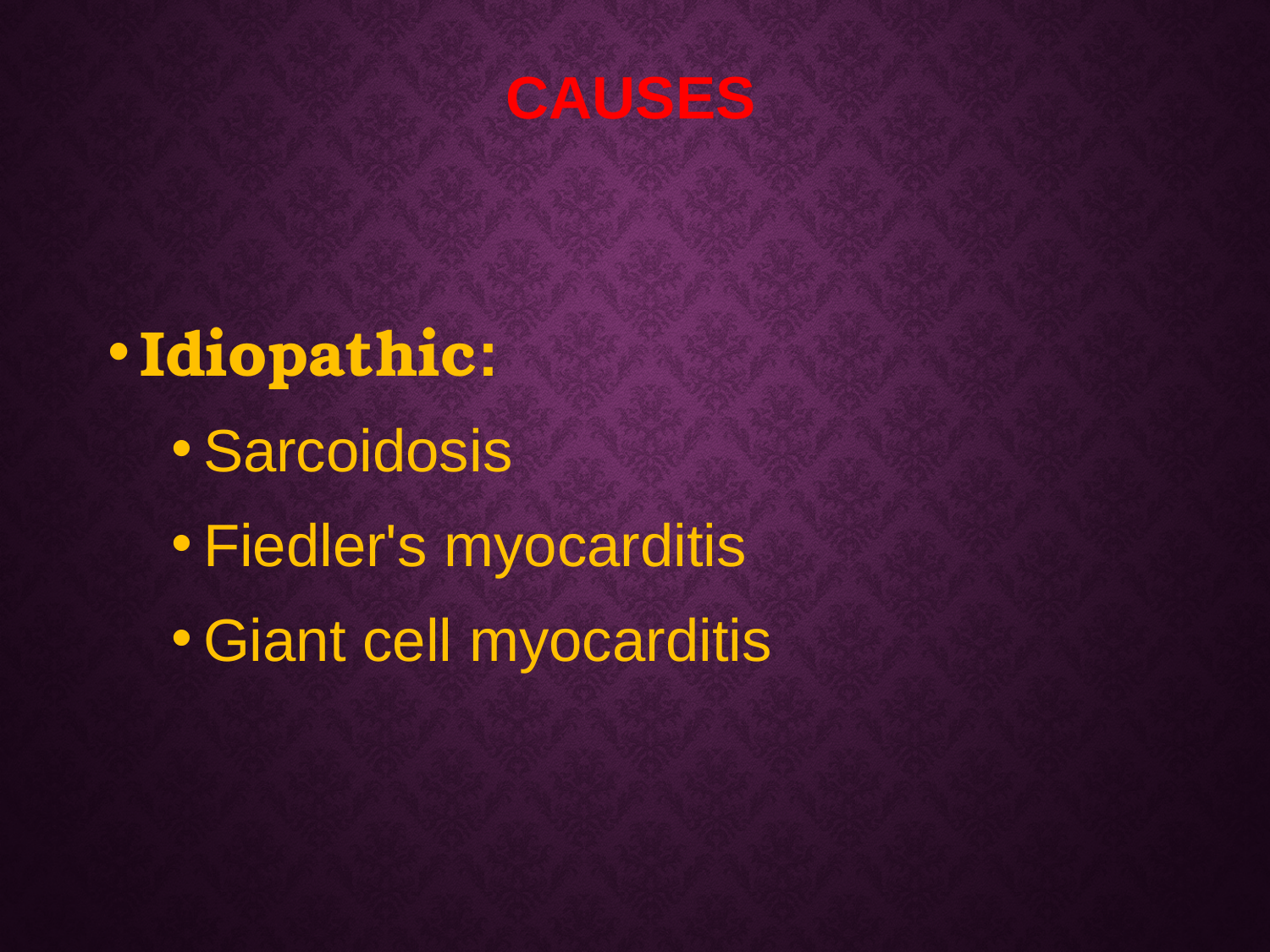

# causes
Idiopathic:
Sarcoidosis
Fiedler's myocarditis
Giant cell myocarditis